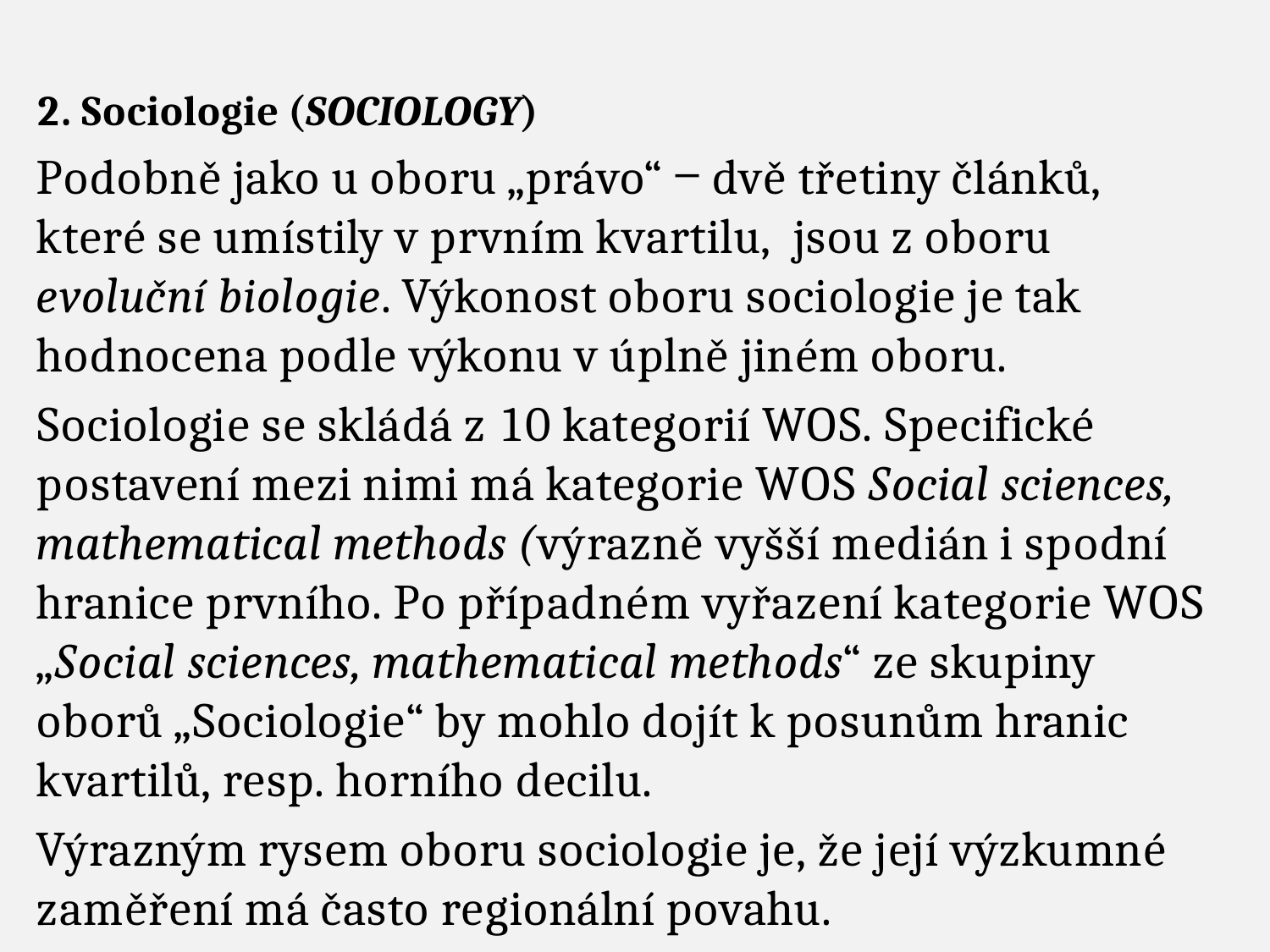

2. Sociologie (SOCIOLOGY)
Podobně jako u oboru „právo“ ‒ dvě třetiny článků, které se umístily v prvním kvartilu,  jsou z oboru evoluční biologie. Výkonost oboru sociologie je tak hodnocena podle výkonu v úplně jiném oboru.
Sociologie se skládá z 10 kategorií WOS. Specifické postavení mezi nimi má kategorie WOS Social sciences, mathematical methods (výrazně vyšší medián i spodní hranice prvního. Po případném vyřazení kategorie WOS „Social sciences, mathematical methods“ ze skupiny oborů „Sociologie“ by mohlo dojít k posunům hranic kvartilů, resp. horního decilu.
Výrazným rysem oboru sociologie je, že její výzkumné zaměření má často regionální povahu.